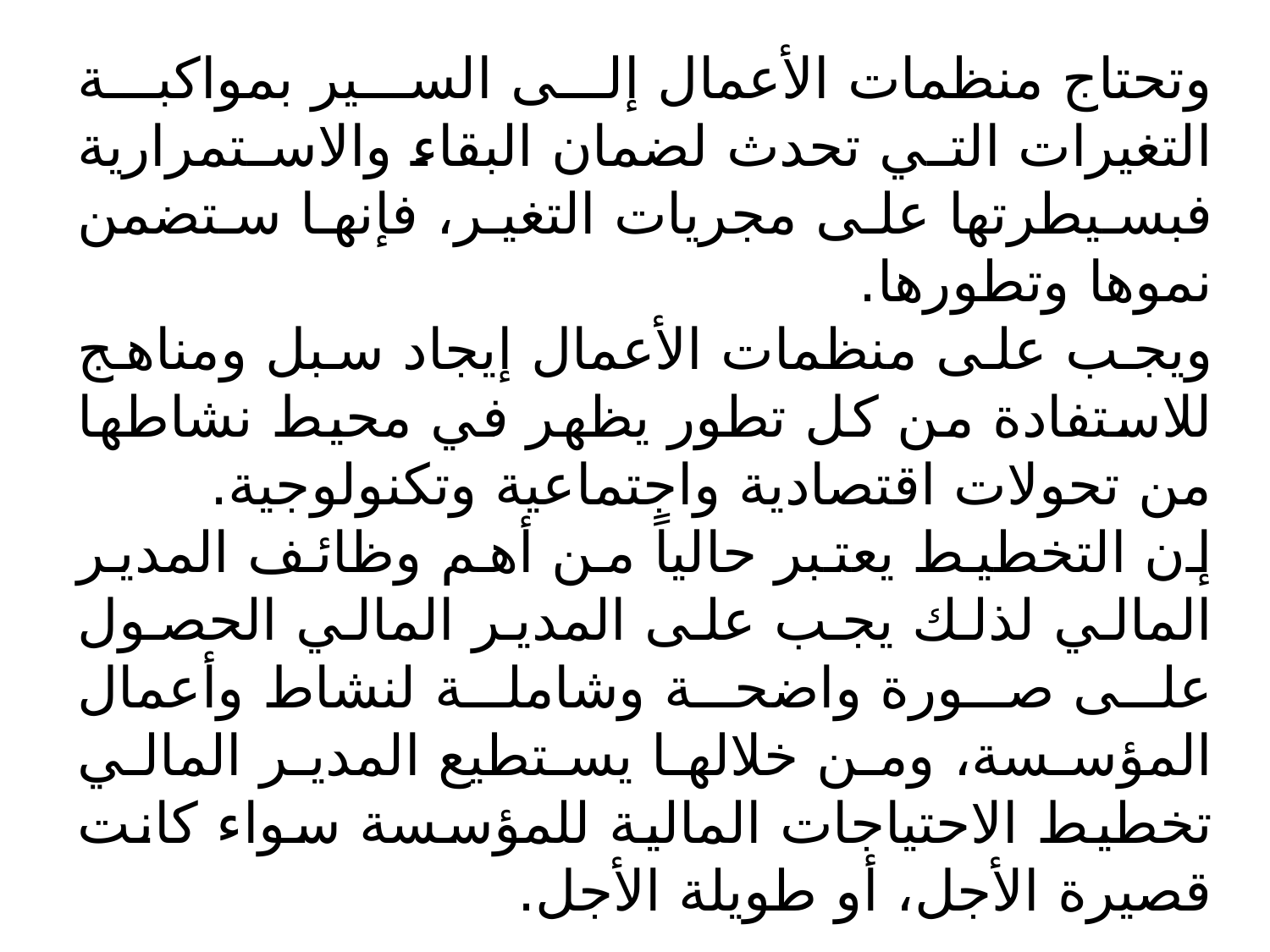

وتحتاج منظمات الأعمال إلى السير بمواكبة التغيرات التي تحدث لضمان البقاء والاستمرارية فبسيطرتها على مجريات التغير، فإنها ستضمن نموها وتطورها.
ويجب على منظمات الأعمال إيجاد سبل ومناهج للاستفادة من كل تطور يظهر في محيط نشاطها من تحولات اقتصادية واجتماعية وتكنولوجية.
إن التخطيط يعتبر حالياً من أهم وظائف المدير المالي لذلك يجب على المدير المالي الحصول على صورة واضحة وشاملة لنشاط وأعمال المؤسسة، ومن خلالها يستطيع المدير المالي تخطيط الاحتياجات المالية للمؤسسة سواء كانت قصيرة الأجل، أو طويلة الأجل.